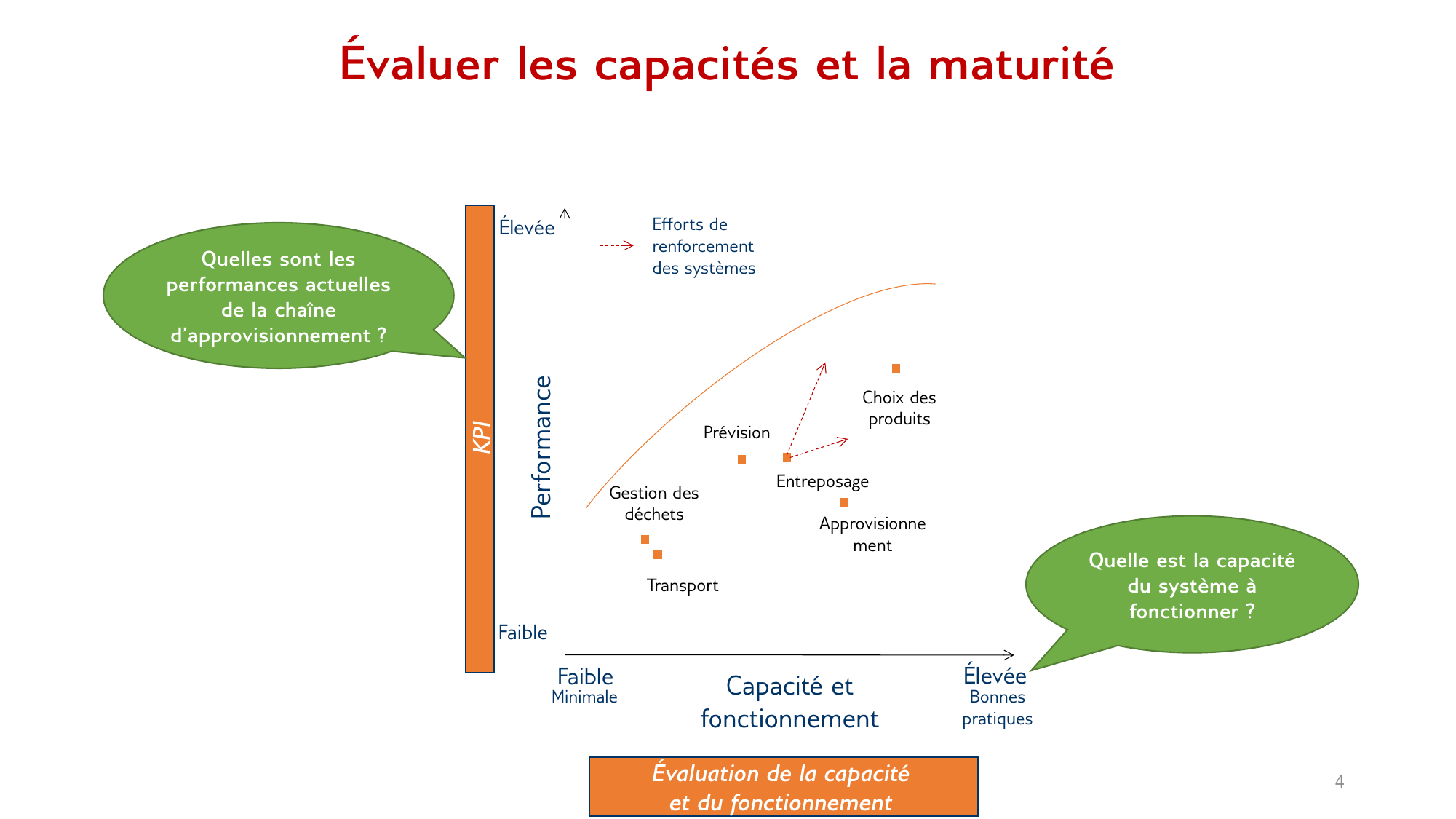

# Évaluer les capacités et la maturité
Efforts de renforcement des systèmes
Élevée
Quelles sont les performances actuelles de la chaîne d’approvisionnement ?
Performance

Choix des produits
Prévision
KPI

Entreposage
Gestion des déchets

Approvisionnement
Quelle est la capacité du système à fonctionner ?

Transport
Faible
Élevée
Faible
Capacité et fonctionnement
Bonnes pratiques
Minimale
Évaluation de la capacité
et du fonctionnement
4